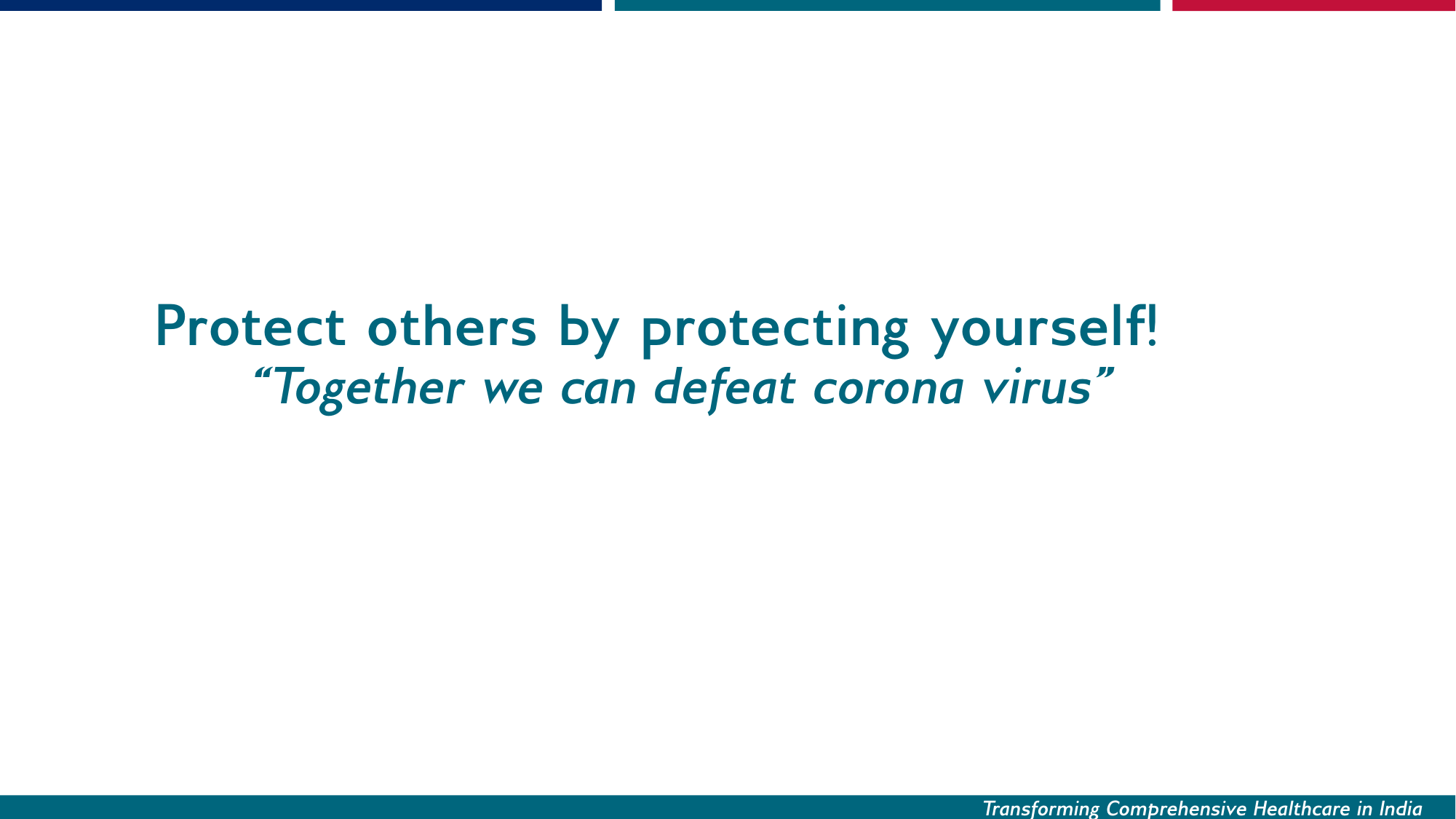

Protect others by protecting yourself!
            “Together we can defeat corona virus”